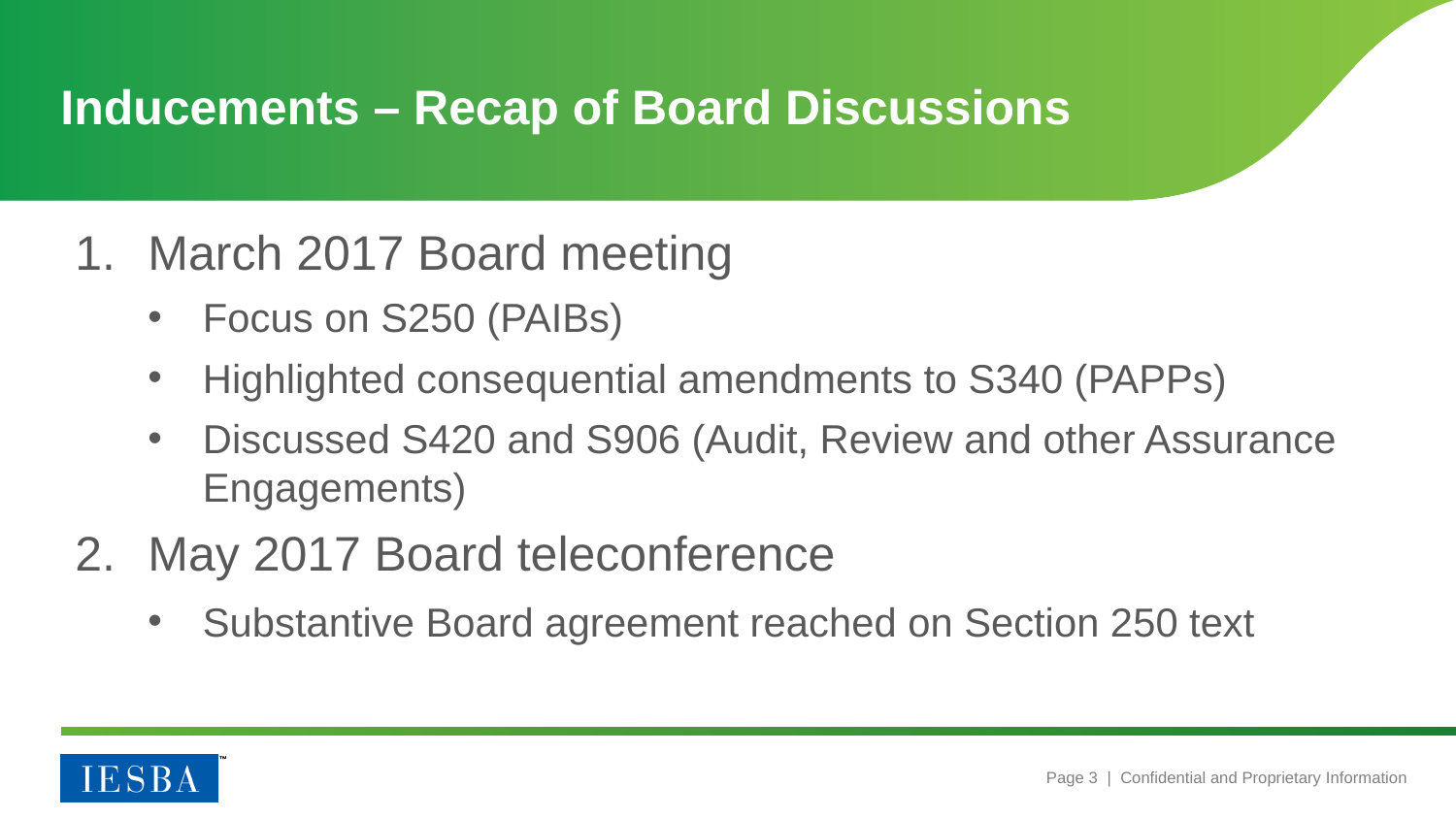

# Inducements – Recap of Board Discussions
March 2017 Board meeting
Focus on S250 (PAIBs)
Highlighted consequential amendments to S340 (PAPPs)
Discussed S420 and S906 (Audit, Review and other Assurance Engagements)
May 2017 Board teleconference
Substantive Board agreement reached on Section 250 text